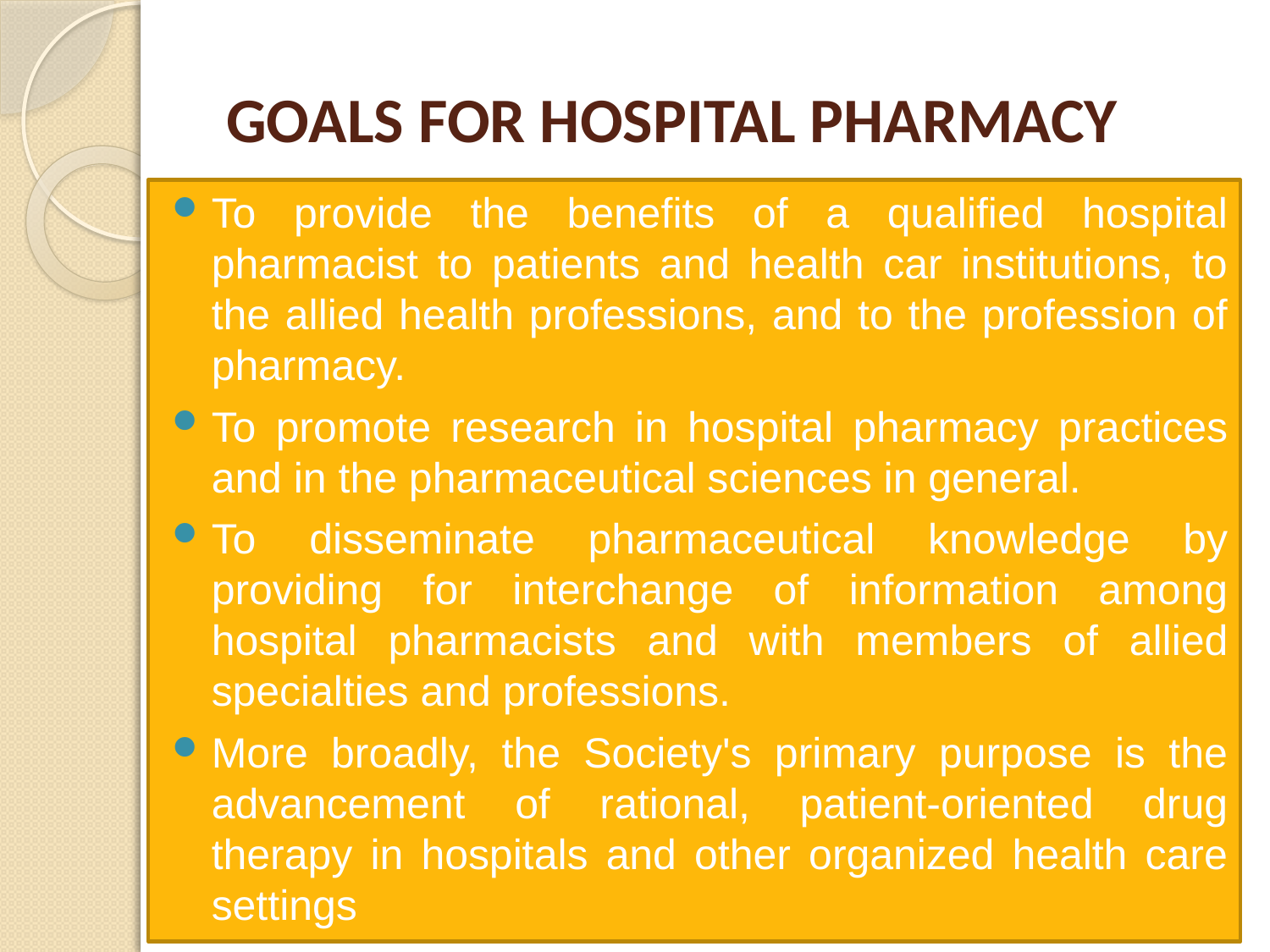

# GOALS FOR HOSPITAL PHARMACY
To provide the benefits of a qualified hospital pharmacist to patients and health car institutions, to the allied health professions, and to the profession of pharmacy.
To promote research in hospital pharmacy practices and in the pharmaceutical sciences in general.
To disseminate pharmaceutical knowledge by providing for interchange of information among hospital pharmacists and with members of allied specialties and professions.
More broadly, the Society's primary purpose is the advancement of rational, patient-oriented drug therapy in hospitals and other organized health care settings